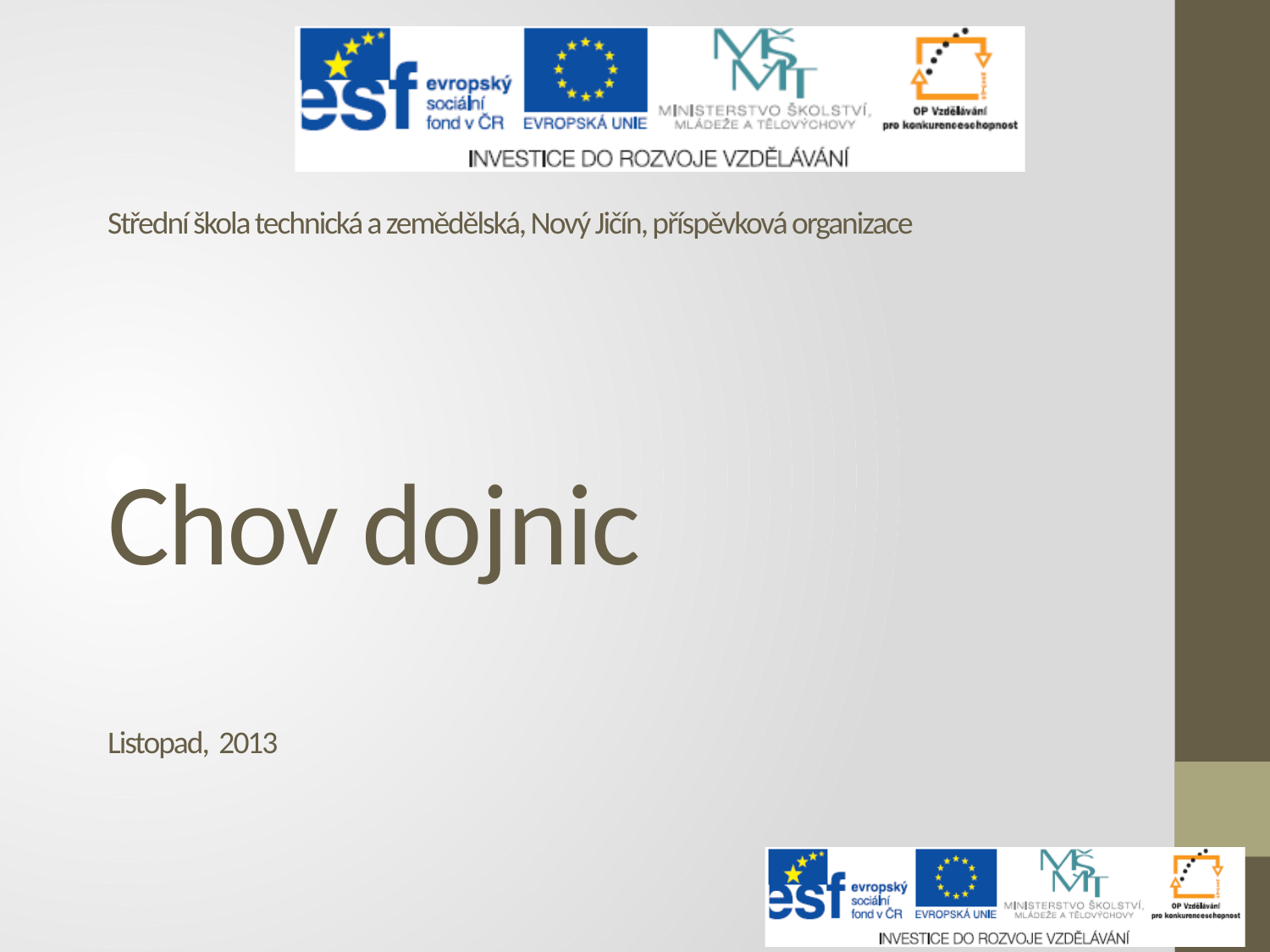

Střední škola technická a zemědělská, Nový Jičín, příspěvková organizace
# Chov dojnic
Listopad,  2013